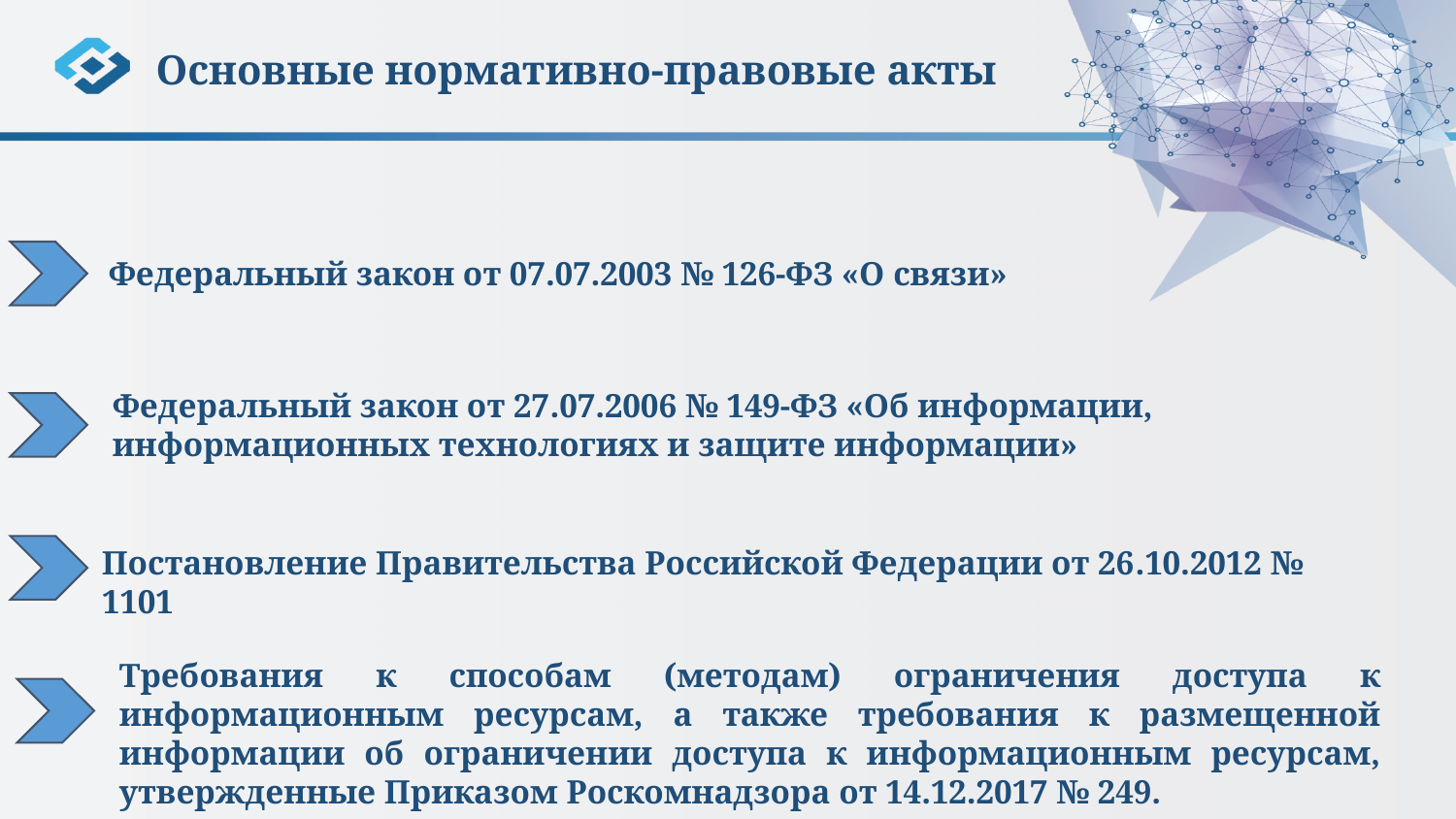

Основные нормативно-правовые акты

Федеральный закон от 07.07.2003 № 126-ФЗ «О связи»
Федеральный закон от 27.07.2006 № 149-ФЗ «Об информации, информационных технологиях и защите информации»

Постановление Правительства Российской Федерации от 26.10.2012 № 1101
Требования к способам (методам) ограничения доступа к информационным ресурсам, а также требования к размещенной информации об ограничении доступа к информационным ресурсам, утвержденные Приказом Роскомнадзора от 14.12.2017 № 249.